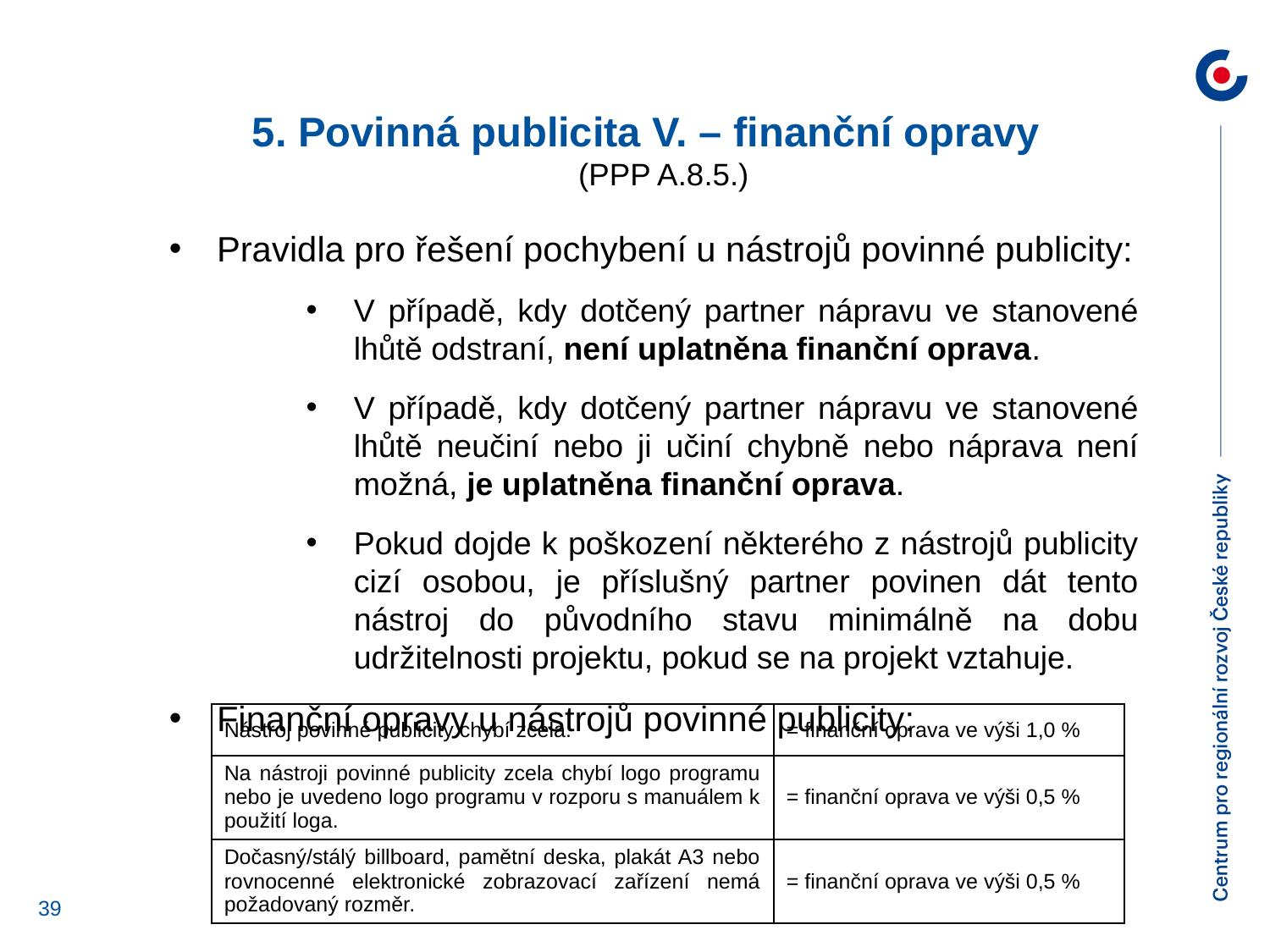

5. Povinná publicita V. – finanční opravy
    (PPP A.8.5.)

Pravidla pro řešení pochybení u nástrojů povinné publicity:
V případě, kdy dotčený partner nápravu ve stanovené lhůtě odstraní, není uplatněna finanční oprava.
V případě, kdy dotčený partner nápravu ve stanovené lhůtě neučiní nebo ji učiní chybně nebo náprava není možná, je uplatněna finanční oprava.
Pokud dojde k poškození některého z nástrojů publicity cizí osobou, je příslušný partner povinen dát tento nástroj do původního stavu minimálně na dobu udržitelnosti projektu, pokud se na projekt vztahuje.
Finanční opravy u nástrojů povinné publicity:

| Nástroj povinné publicity chybí zcela. | = finanční oprava ve výši 1,0 % |
| --- | --- |
| Na nástroji povinné publicity zcela chybí logo programu nebo je uvedeno logo programu v rozporu s manuálem k použití loga. | = finanční oprava ve výši 0,5 % |
| Dočasný/stálý billboard, pamětní deska, plakát A3 nebo rovnocenné elektronické zobrazovací zařízení nemá požadovaný rozměr. | = finanční oprava ve výši 0,5 % |
39